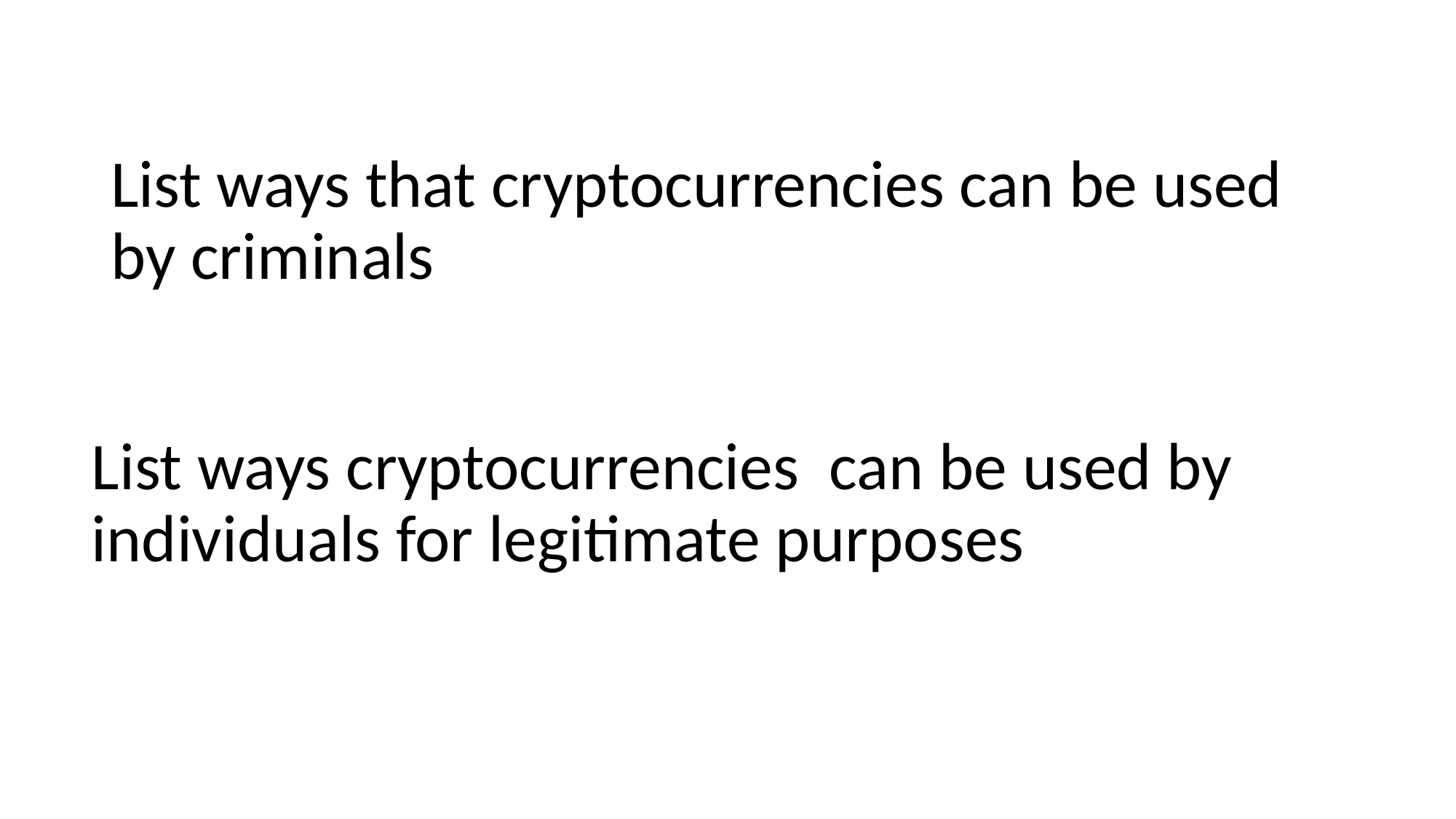

# List ways that cryptocurrencies can be used by criminals
List ways cryptocurrencies  can be used by individuals for legitimate purposes